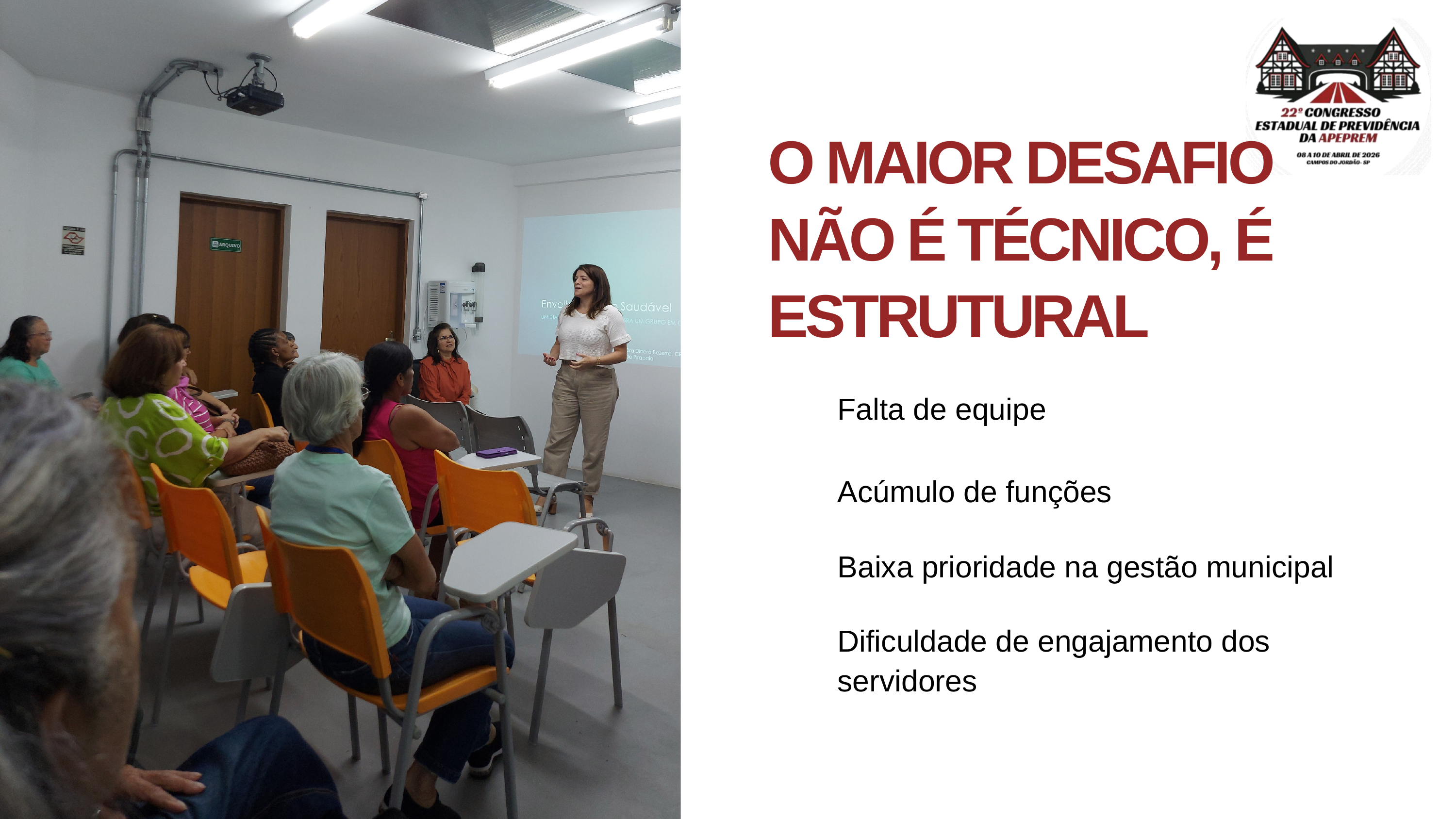

O MAIOR DESAFIO NÃO É TÉCNICO, É ESTRUTURAL
Falta de equipe

Acúmulo de funções

Baixa prioridade na gestão municipal

Dificuldade de engajamento dos servidores